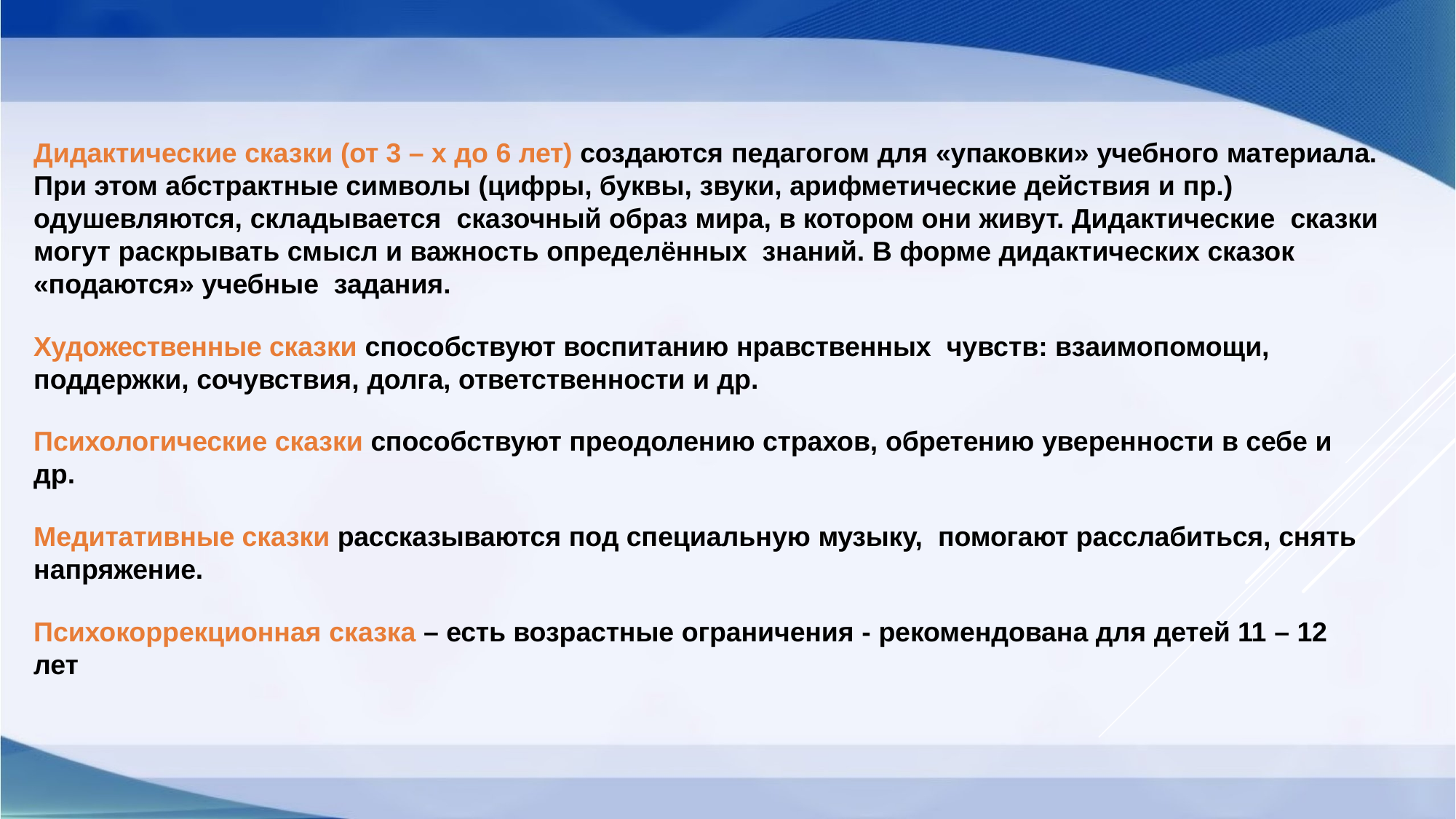

Дидактические сказки (от 3 – х до 6 лет) создаются педагогом для «упаковки» учебного материала. При этом абстрактные символы (цифры, буквы, звуки, арифметические действия и пр.) одушевляются, складывается  сказочный образ мира, в котором они живут. Дидактические  сказки могут раскрывать смысл и важность определённых  знаний. В форме дидактических сказок «подаются» учебные  задания.

Художественные сказки способствуют воспитанию нравственных  чувств: взаимопомощи, поддержки, сочувствия, долга, ответственности и др.

Психологические сказки способствуют преодолению страхов, обретению уверенности в себе и др.

Медитативные сказки рассказываются под специальную музыку,  помогают расслабиться, снять напряжение.

Психокоррекционная сказка – есть возрастные ограничения - рекомендована для детей 11 – 12 лет